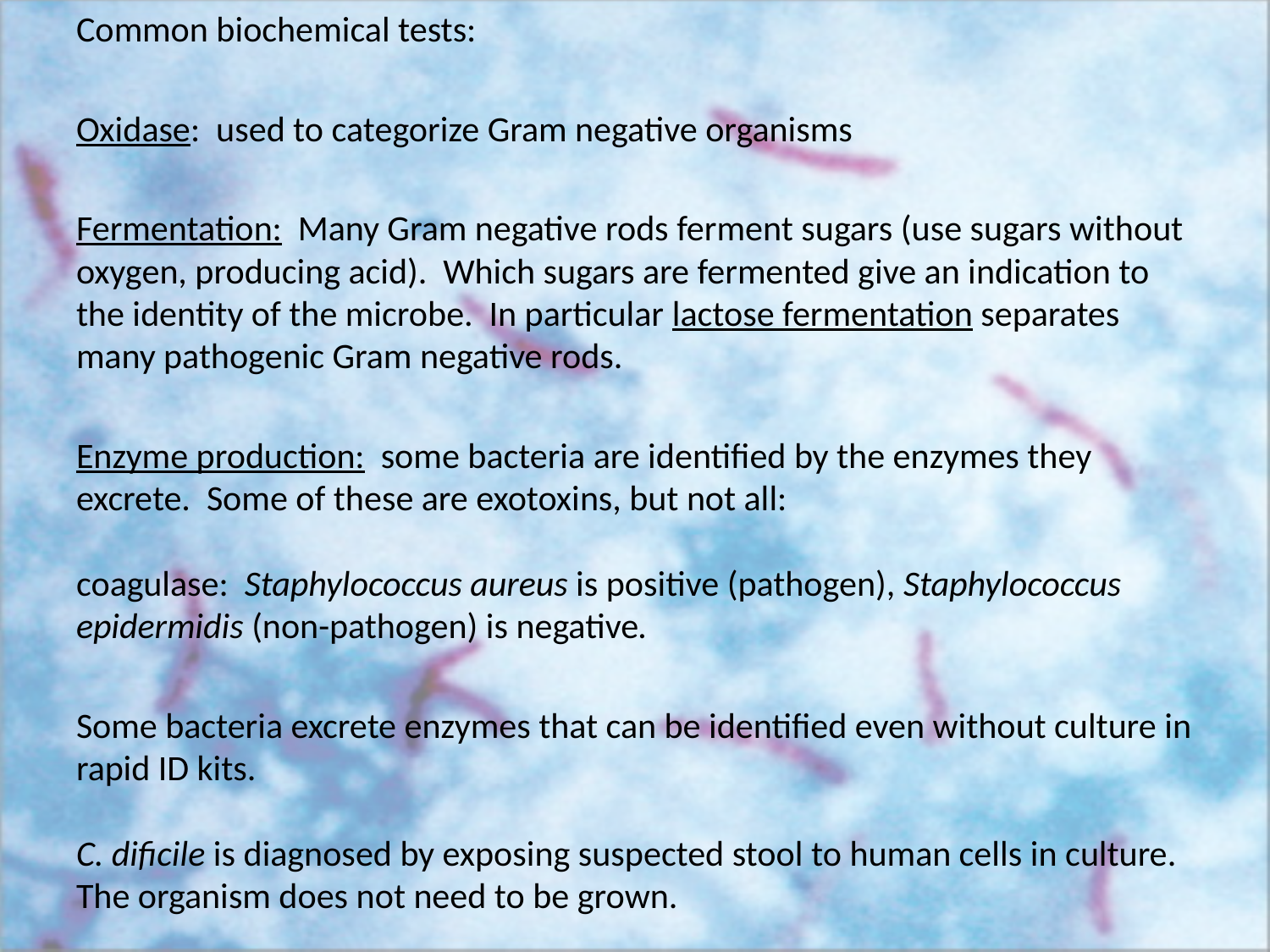

Common biochemical tests:

Oxidase:  used to categorize Gram negative organisms

Fermentation:  Many Gram negative rods ferment sugars (use sugars without oxygen, producing acid).  Which sugars are fermented give an indication to the identity of the microbe.  In particular lactose fermentation separates many pathogenic Gram negative rods.

Enzyme production:  some bacteria are identified by the enzymes they excrete.  Some of these are exotoxins, but not all:
coagulase:  Staphylococcus aureus is positive (pathogen), Staphylococcus epidermidis (non-pathogen) is negative.

Some bacteria excrete enzymes that can be identified even without culture in rapid ID kits.
C. dificile is diagnosed by exposing suspected stool to human cells in culture.  The organism does not need to be grown.